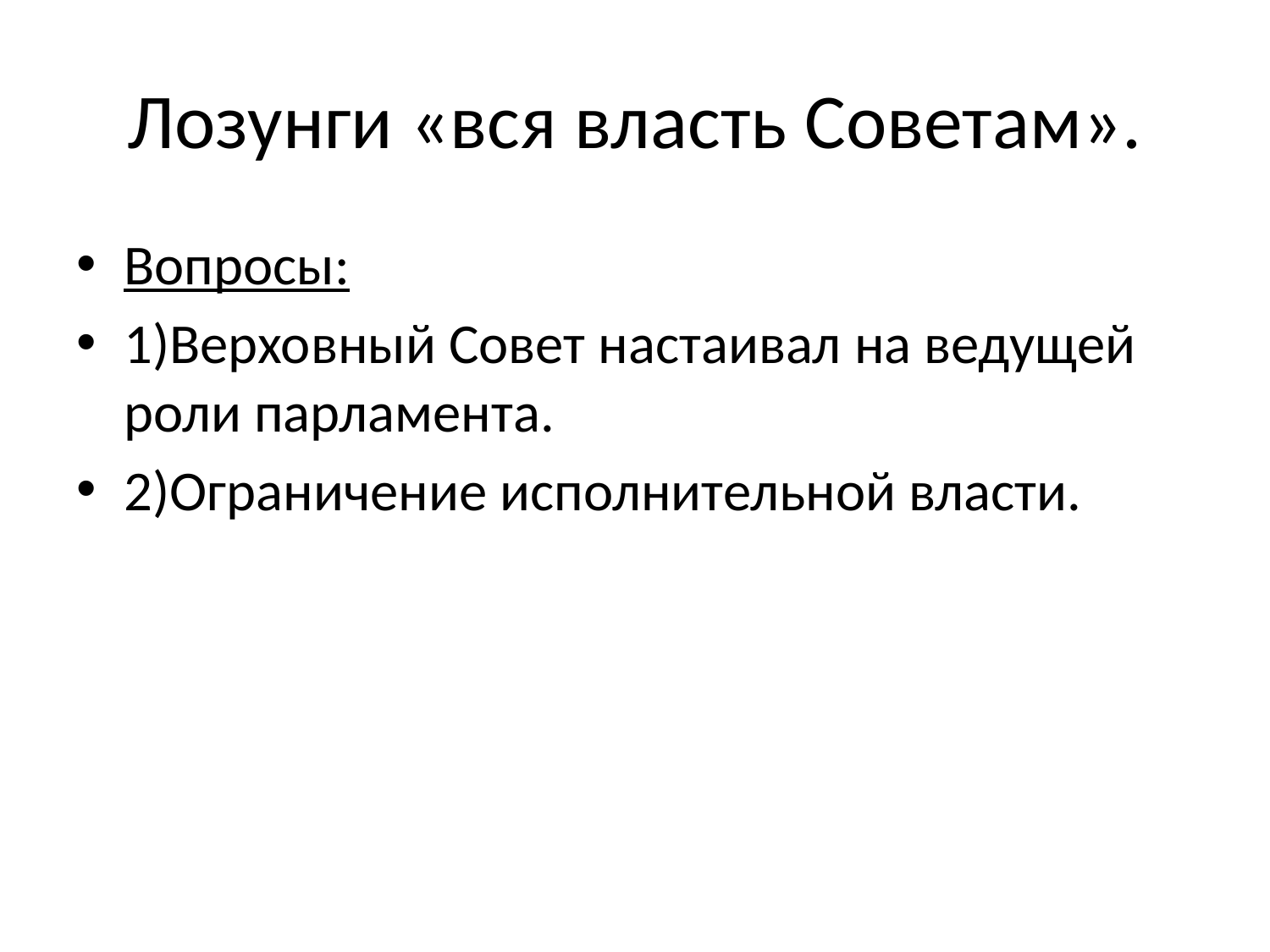

# Лозунги «вся власть Советам».
Вопросы:
1)Верховный Совет настаивал на ведущей роли парламента.
2)Ограничение исполнительной власти.